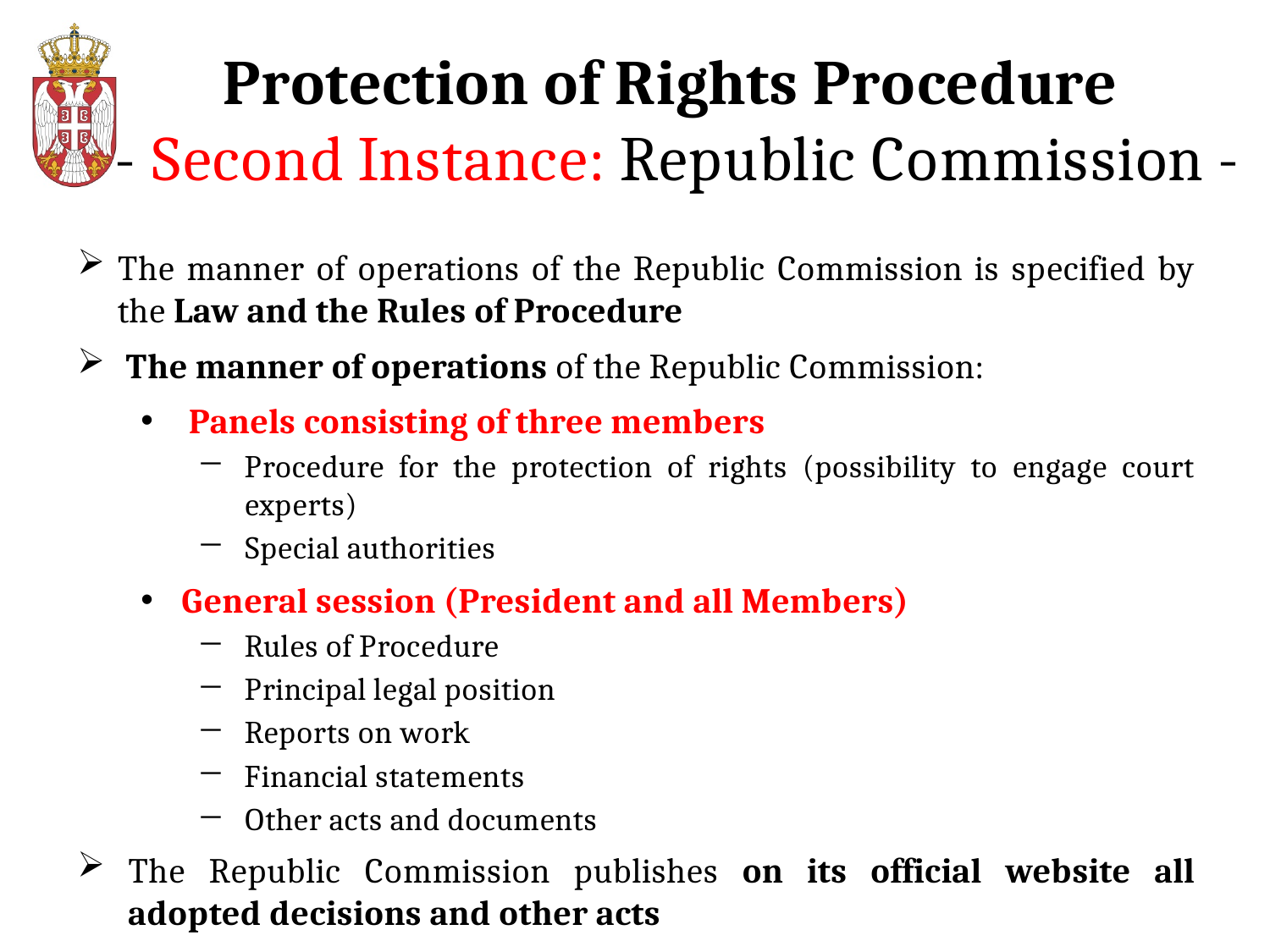

# Protection of Rights Procedure - Second Instance: Republic Commission -
The manner of operations of the Republic Commission is specified by the Law and the Rules of Procedure
The manner of operations of the Republic Commission:
Panels consisting of three members
Procedure for the protection of rights (possibility to engage court experts)
Special authorities
General session (President and all Members)
Rules of Procedure
Principal legal position
Reports on work
Financial statements
Other acts and documents
The Republic Commission publishes on its official website all adopted decisions and other acts